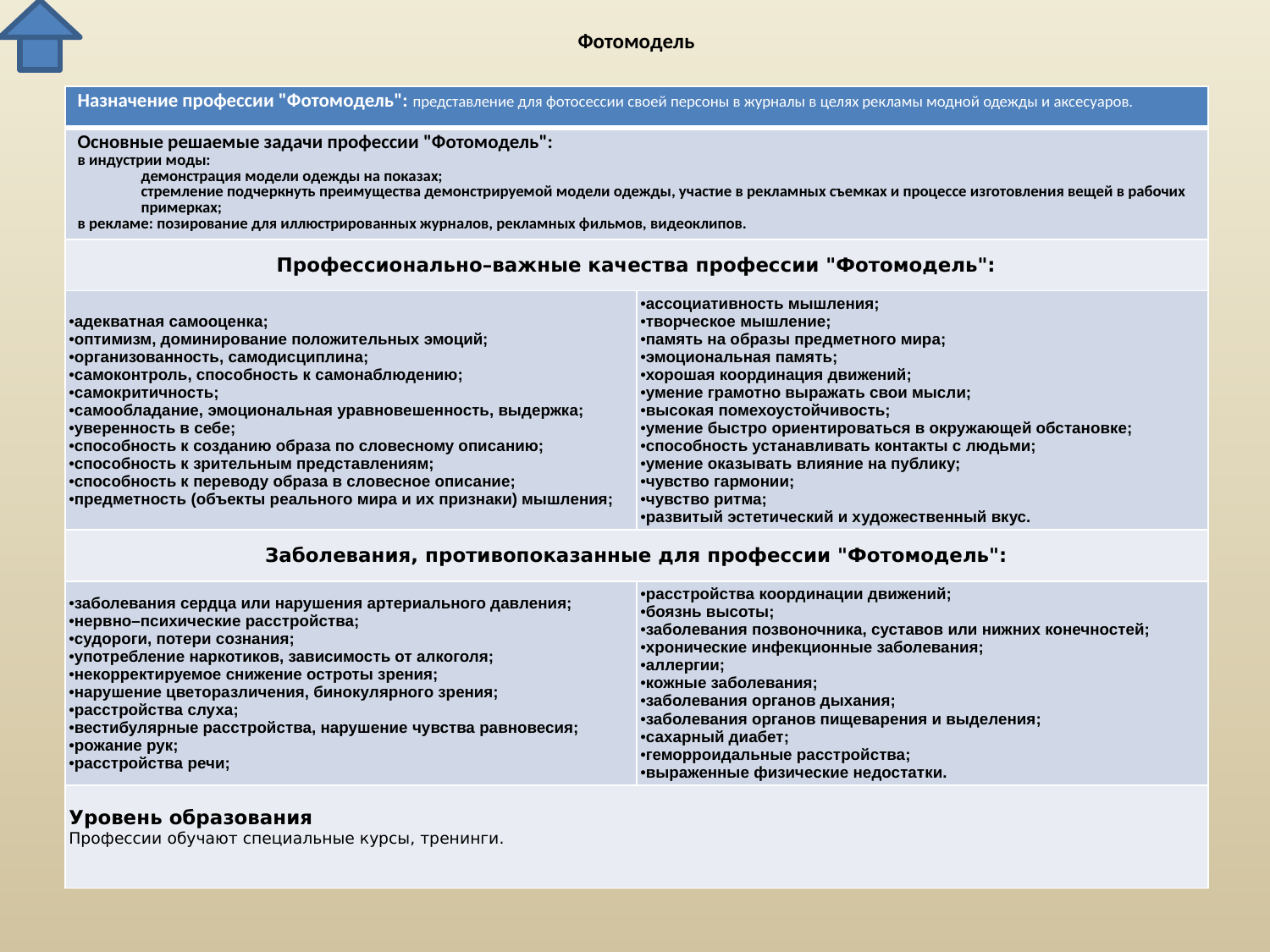

# Фотомодель
| Назначение профессии "Фотомодель": представление для фотосессии своей персоны в журналы в целях рекламы модной одежды и аксесуаров. |  |
| --- | --- |
| Основные решаемые задачи профессии "Фотомодель": в индустрии моды: демонстрация модели одежды на показах; стремление подчеркнуть преимущества демонстрируемой модели одежды, участие в рекламных съемках и процессе изготовления вещей в рабочих примерках; в рекламе: позирование для иллюстрированных журналов, рекламных фильмов, видеоклипов. |  |
| Профессионально–важные качества профессии "Фотомодель": |  |
| адекватная самооценка; оптимизм, доминирование положительных эмоций; организованность, самодисциплина; самоконтроль, способность к самонаблюдению; самокритичность; самообладание, эмоциональная уравновешенность, выдержка; уверенность в себе; способность к созданию образа по словесному описанию; способность к зрительным представлениям; способность к переводу образа в словесное описание; предметность (объекты реального мира и их признаки) мышления; | ассоциативность мышления; творческое мышление; память на образы предметного мира; эмоциональная память; хорошая координация движений; умение грамотно выражать свои мысли; высокая помехоустойчивость; умение быстро ориентироваться в окружающей обстановке; способность устанавливать контакты с людьми; умение оказывать влияние на публику; чувство гармонии; чувство ритма; развитый эстетический и художественный вкус. |
| Заболевания, противопоказанные для профессии "Фотомодель": |  |
| заболевания сердца или нарушения артериального давления; нервно–психические расстройства; судороги, потери сознания; употребление наркотиков, зависимость от алкоголя; некорректируемое снижение остроты зрения; нарушение цветоразличения, бинокулярного зрения; расстройства слуха; вестибулярные расстройства, нарушение чувства равновесия; рожание рук; расстройства речи; | расстройства координации движений; боязнь высоты; заболевания позвоночника, суставов или нижних конечностей; хронические инфекционные заболевания; аллергии; кожные заболевания; заболевания органов дыхания; заболевания органов пищеварения и выделения; сахарный диабет; геморроидальные расстройства; выраженные физические недостатки. |
| Уровень образования Профессии обучают специальные курсы, тренинги. |  |